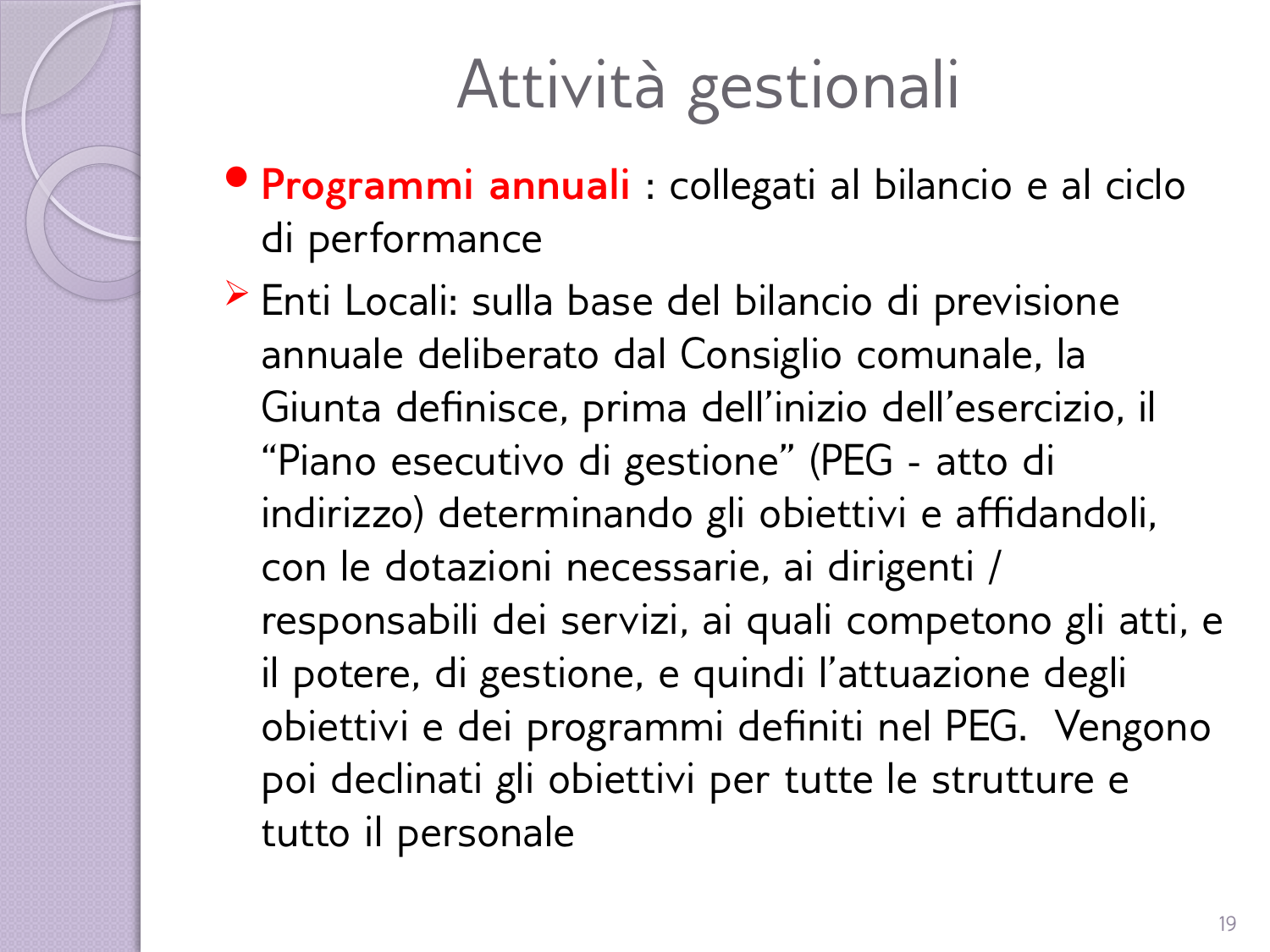

# Attività gestionali
Programmi annuali : collegati al bilancio e al ciclo di performance
Enti Locali: sulla base del bilancio di previsione annuale deliberato dal Consiglio comunale, la  Giunta definisce, prima dell’inizio dell’esercizio, il “Piano esecutivo di gestione” (PEG - atto di indirizzo) determinando gli obiettivi e affidandoli, con le dotazioni necessarie, ai dirigenti / responsabili dei servizi, ai quali competono gli atti, e il potere, di gestione, e quindi l’attuazione degli obiettivi e dei programmi definiti nel PEG.  Vengono poi declinati gli obiettivi per tutte le strutture e tutto il personale

19